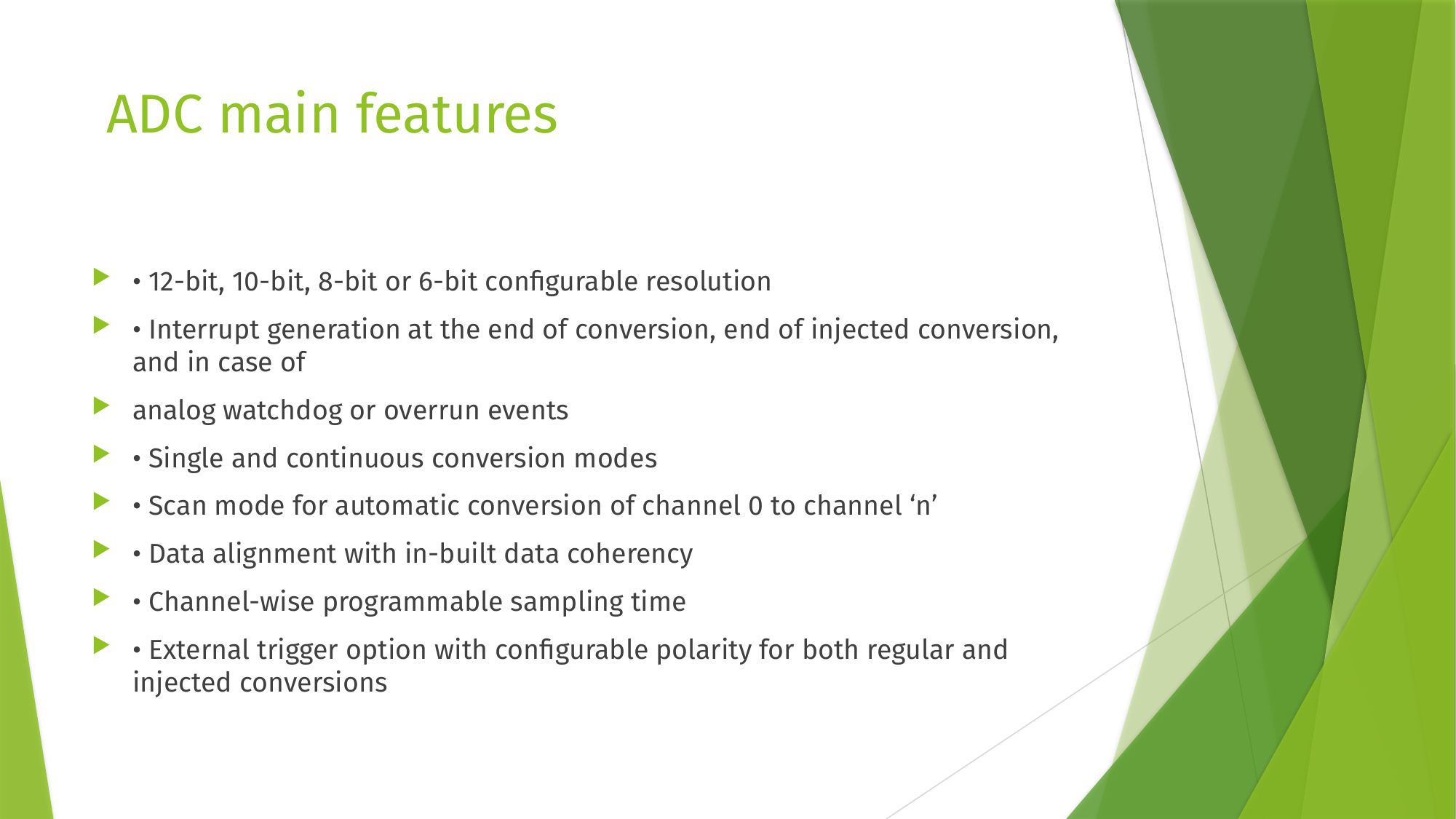

# ADC main features
• 12-bit, 10-bit, 8-bit or 6-bit configurable resolution
• Interrupt generation at the end of conversion, end of injected conversion, and in case of
analog watchdog or overrun events
• Single and continuous conversion modes
• Scan mode for automatic conversion of channel 0 to channel ‘n’
• Data alignment with in-built data coherency
• Channel-wise programmable sampling time
• External trigger option with configurable polarity for both regular and injected conversions